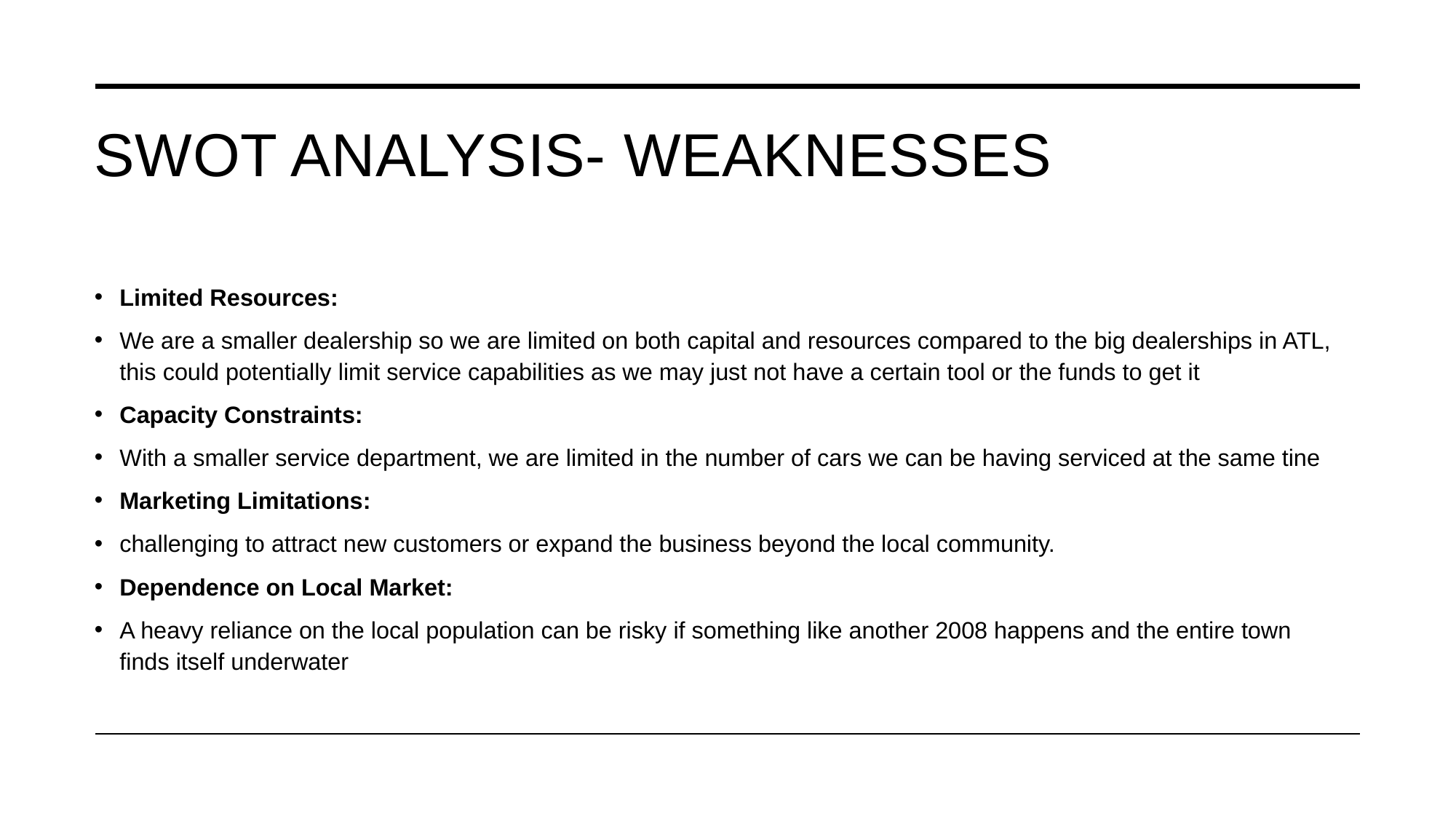

# SWOT Analysis- Weaknesses
Limited Resources:
We are a smaller dealership so we are limited on both capital and resources compared to the big dealerships in ATL, this could potentially limit service capabilities as we may just not have a certain tool or the funds to get it
Capacity Constraints:
With a smaller service department, we are limited in the number of cars we can be having serviced at the same tine
Marketing Limitations:
challenging to attract new customers or expand the business beyond the local community.
Dependence on Local Market:
A heavy reliance on the local population can be risky if something like another 2008 happens and the entire town finds itself underwater